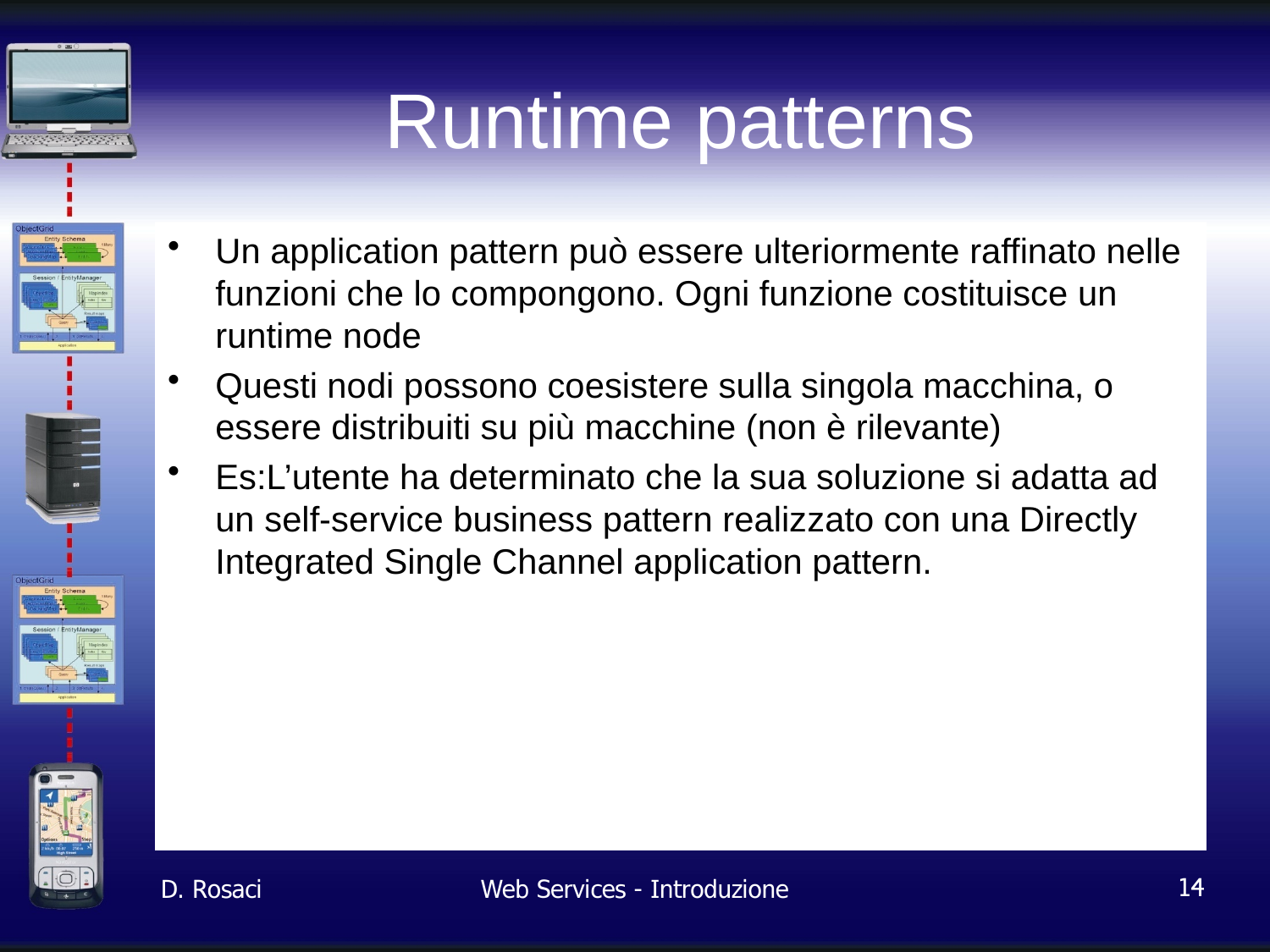

# Runtime patterns
Un application pattern può essere ulteriormente raffinato nelle funzioni che lo compongono. Ogni funzione costituisce un runtime node
Questi nodi possono coesistere sulla singola macchina, o essere distribuiti su più macchine (non è rilevante)
Es:L’utente ha determinato che la sua soluzione si adatta ad un self-service business pattern realizzato con una Directly Integrated Single Channel application pattern.

D. Rosaci
Web Services - Introduzione